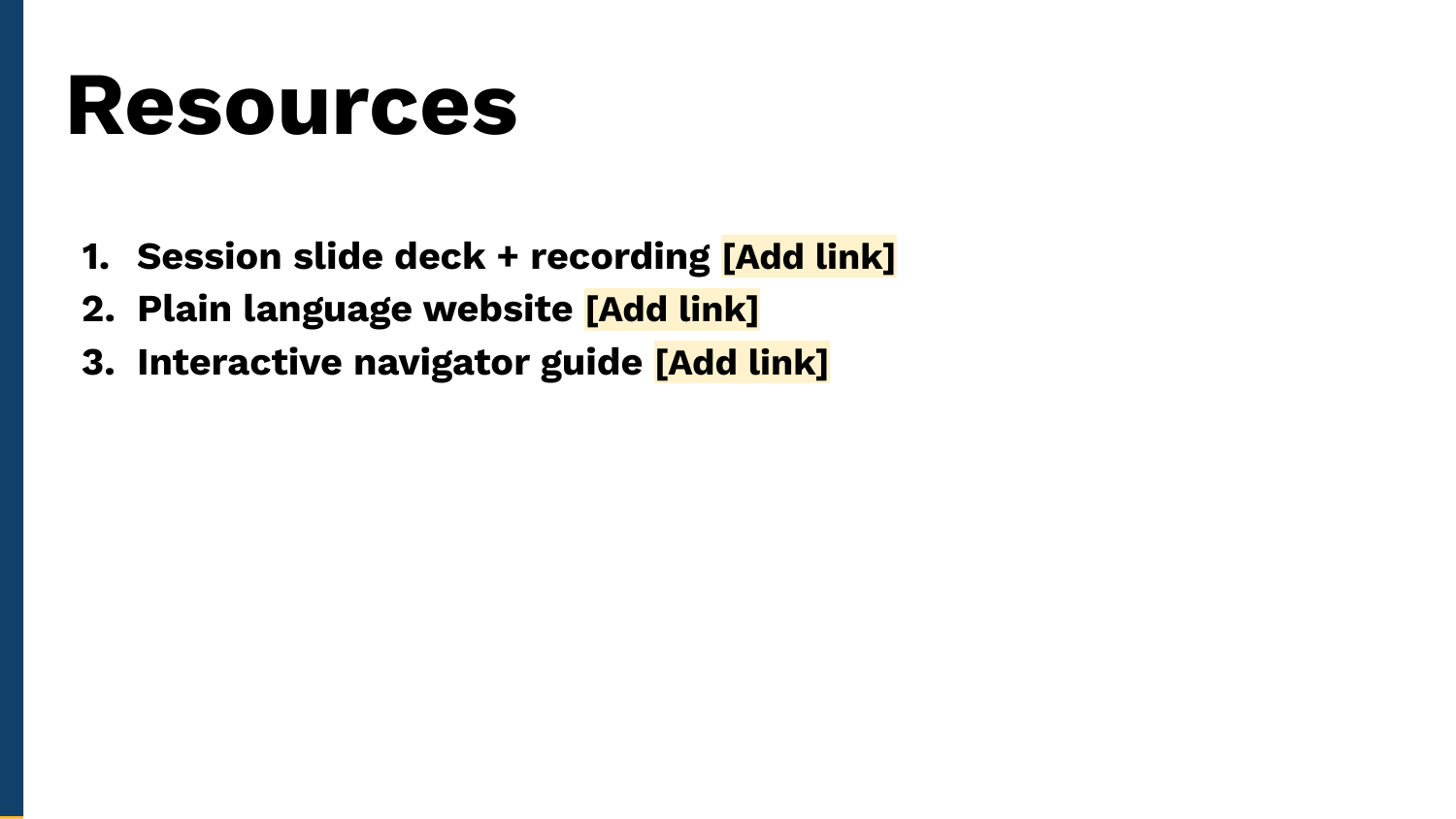

Resources
Session slide deck + recording [Add link]
Plain language website [Add link]
Interactive navigator guide [Add link]